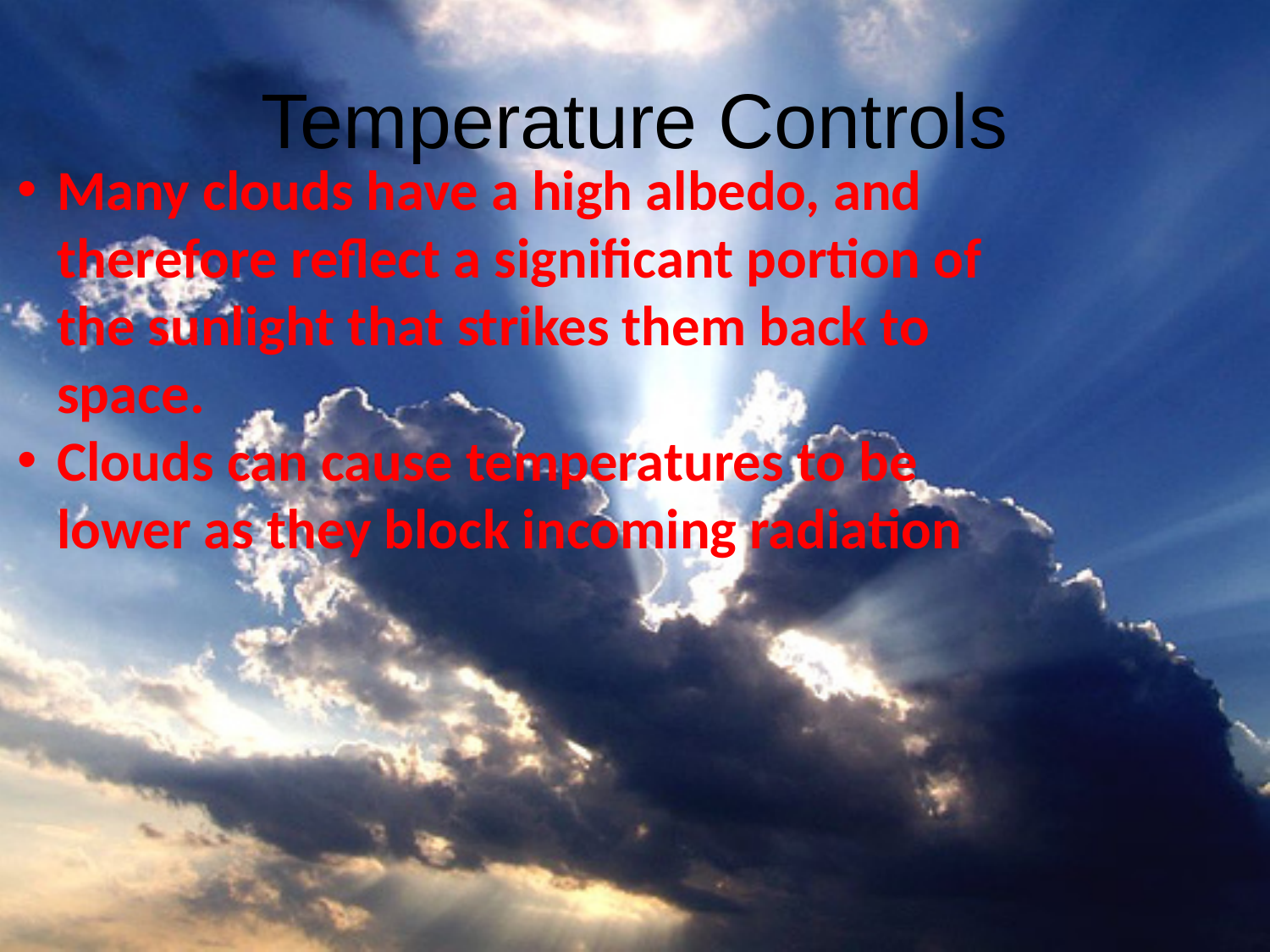

# Temperature Controls
Many clouds have a high albedo, and therefore reflect a significant portion of the sunlight that strikes them back to space.
Clouds can cause temperatures to be lower as they block incoming radiation